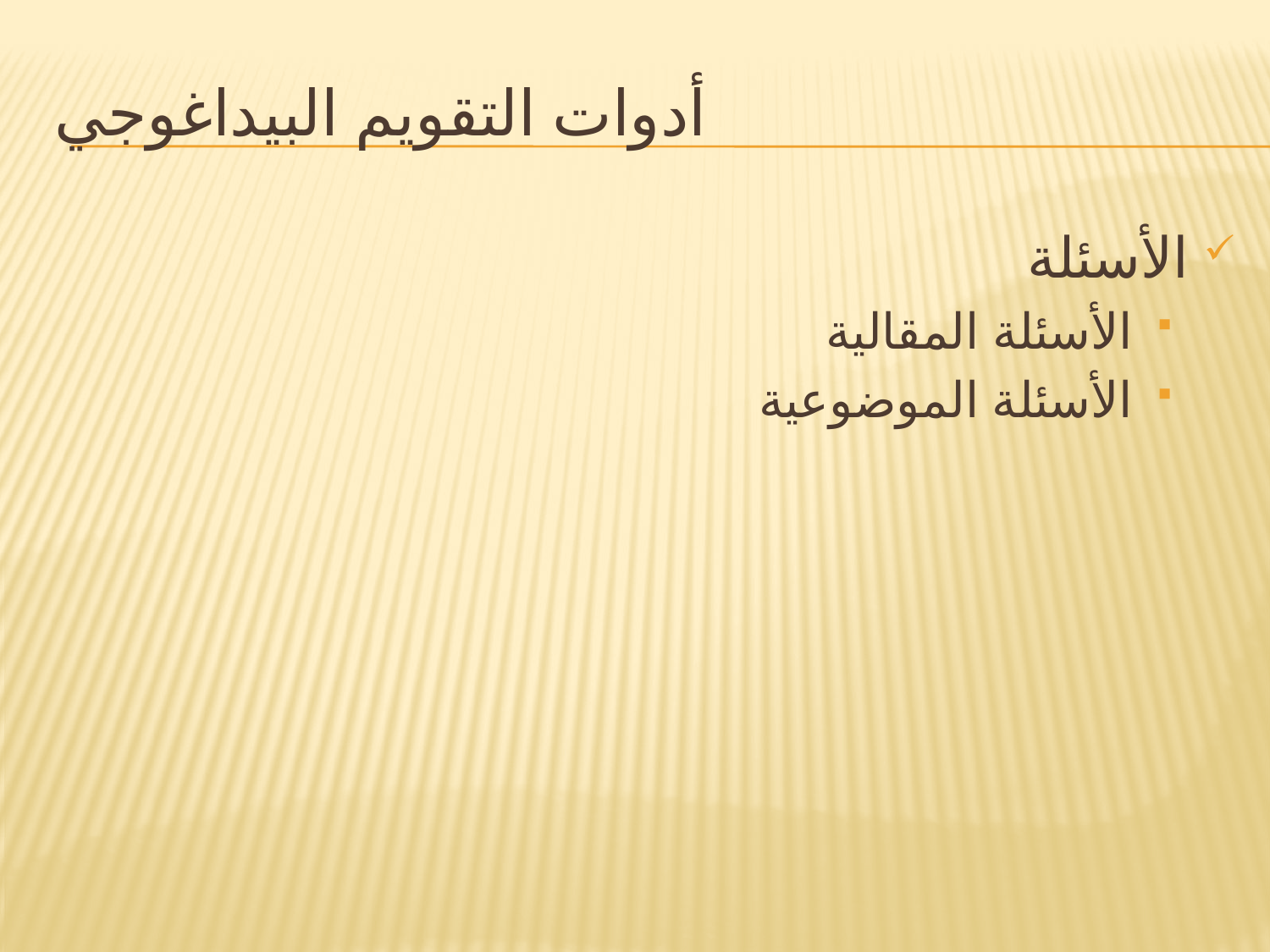

# أدوات التقويم البيداغوجي
الأسئلة
الأسئلة المقالية
الأسئلة الموضوعية